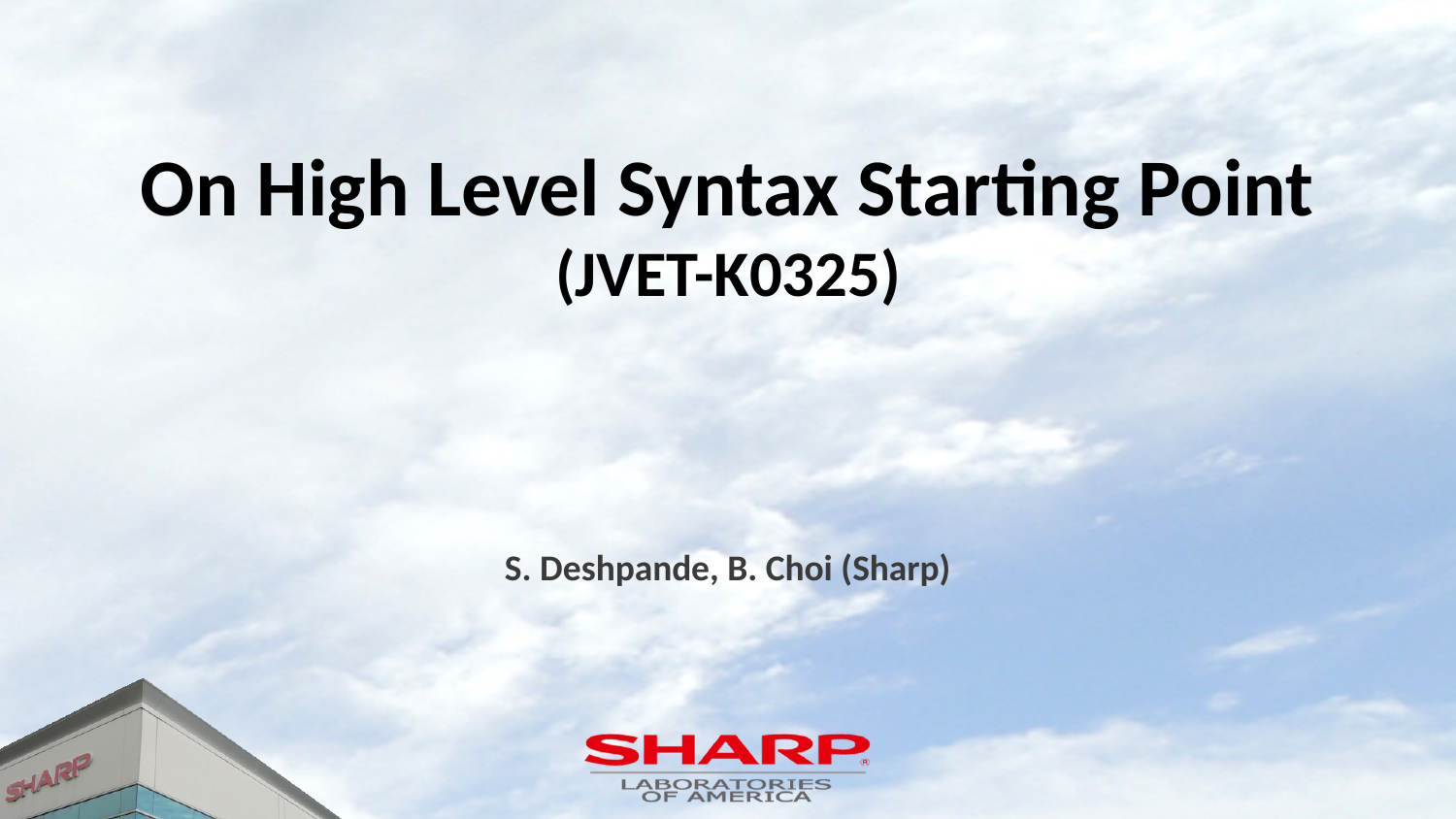

# On High Level Syntax Starting Point (JVET-K0325)
S. Deshpande, B. Choi (Sharp)